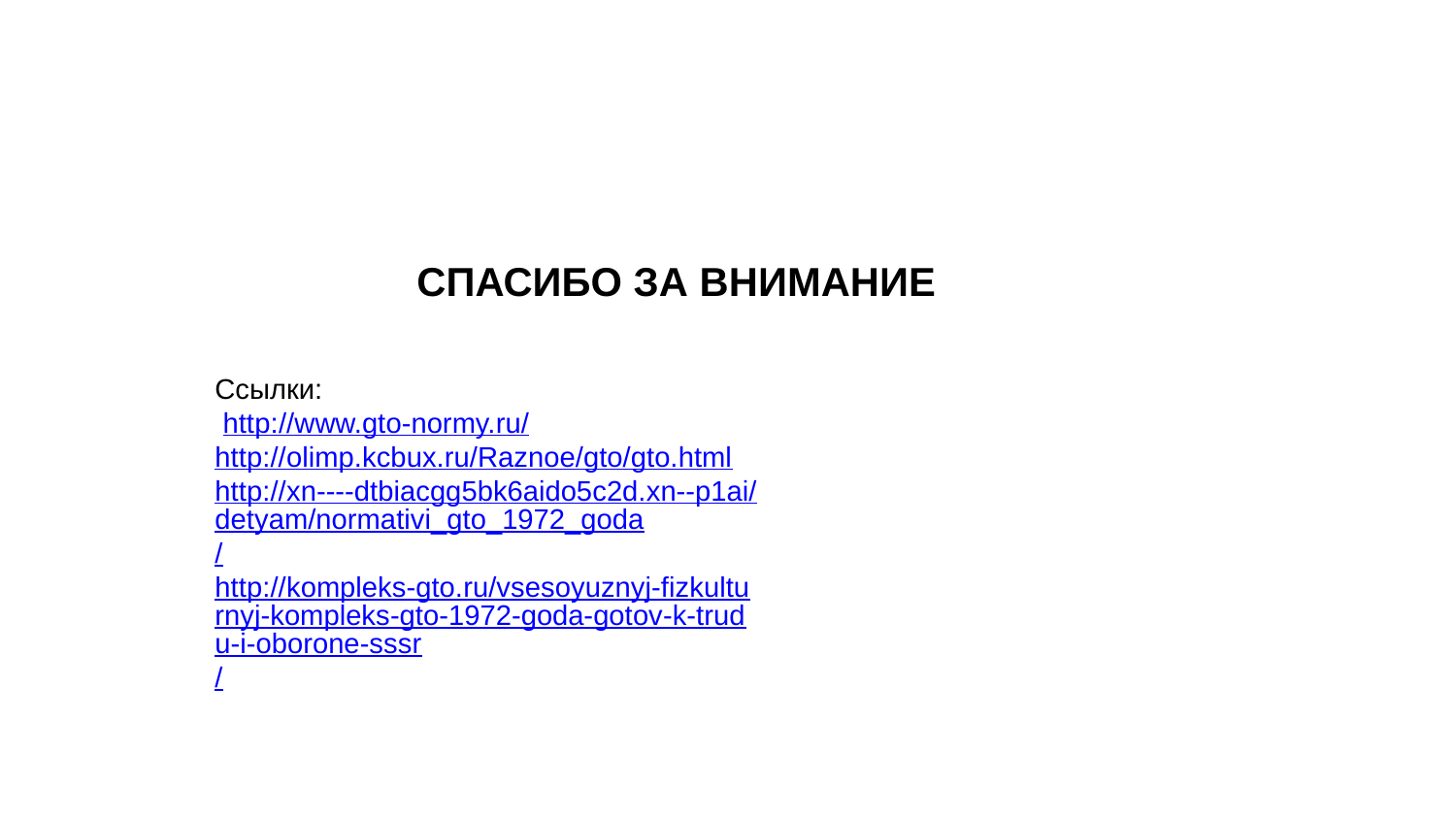

СПАСИБО ЗА ВНИМАНИЕ
Ссылки:
 http://www.gto-normy.ru/
http://olimp.kcbux.ru/Raznoe/gto/gto.html
http://xn----dtbiacgg5bk6aido5c2d.xn--p1ai/detyam/normativi_gto_1972_goda/
http://kompleks-gto.ru/vsesoyuznyj-fizkulturnyj-kompleks-gto-1972-goda-gotov-k-trudu-i-oborone-sssr/